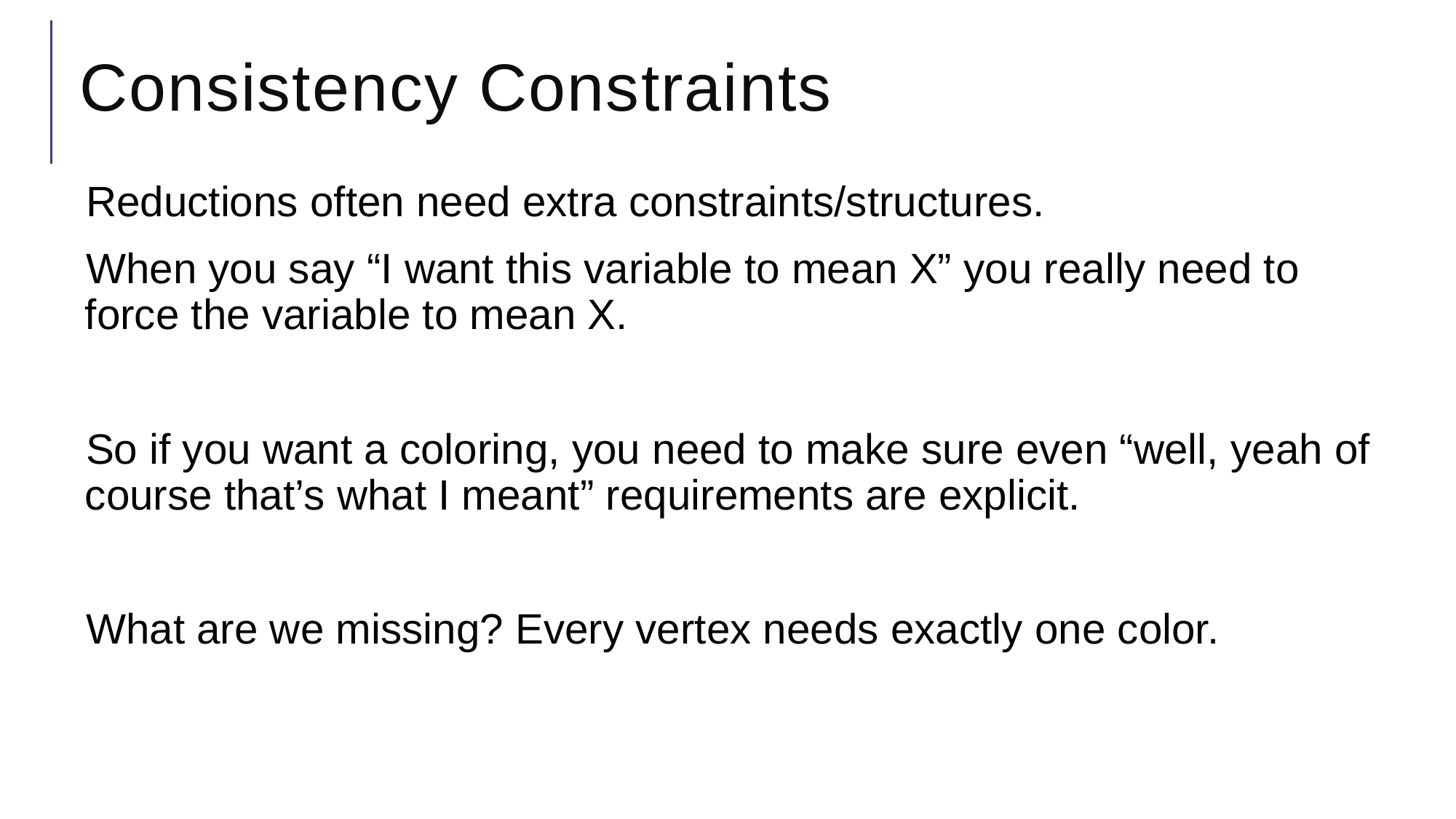

# Consistency Constraints
Reductions often need extra constraints/structures.
When you say “I want this variable to mean X” you really need to force the variable to mean X.

So if you want a coloring, you need to make sure even “well, yeah of course that’s what I meant” requirements are explicit.

What are we missing? Every vertex needs exactly one color.